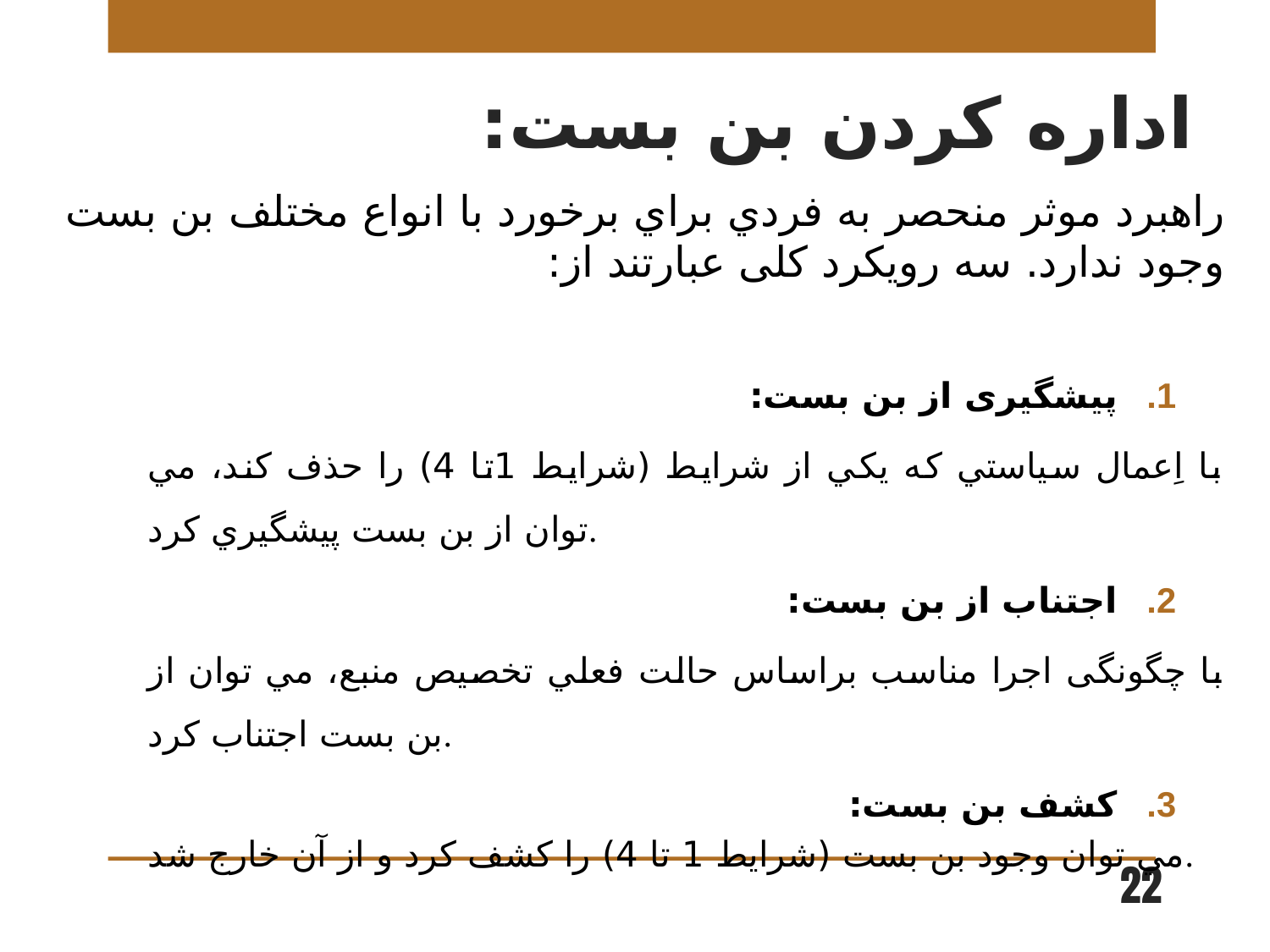

# اداره کردن بن بست:
راهبرد موثر منحصر به فردي براي برخورد با انواع مختلف بن بست وجود ندارد. سه رویکرد کلی عبارتند از:

پیشگیری از بن بست:
با اِعمال سياستي كه يكي از شرايط (شرايط 1تا 4) را حذف كند، مي توان از بن بست پيشگيري كرد.
اجتناب از بن بست:
با چگونگی اجرا مناسب براساس حالت فعلي تخصيص منبع، مي توان از بن بست اجتناب كرد.
کشف بن بست:
مي توان وجود بن بست (شرايط 1 تا 4) را كشف كرد و از آن خارج شد.
22